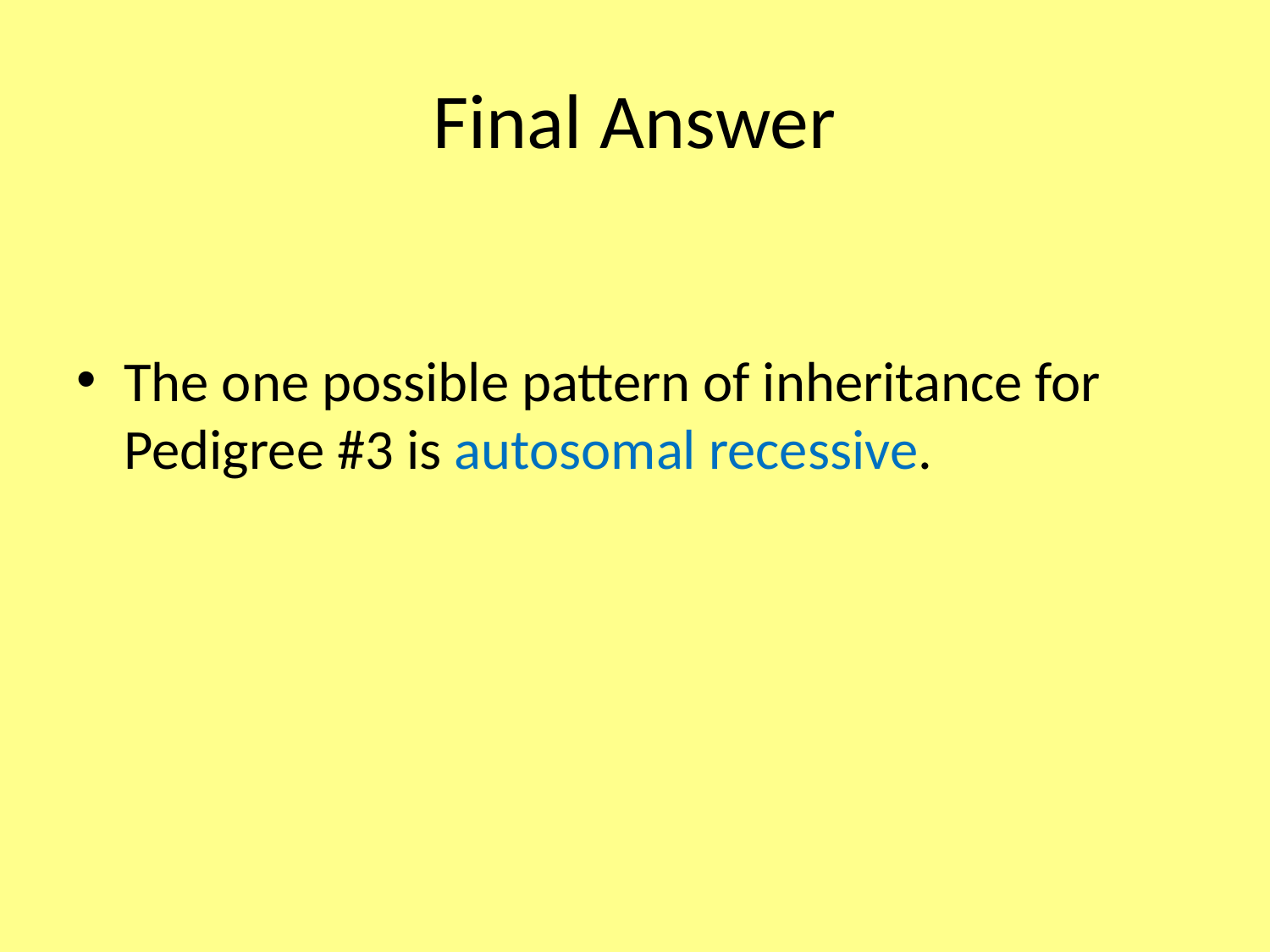

# Final Answer
The one possible pattern of inheritance for Pedigree #3 is autosomal recessive.